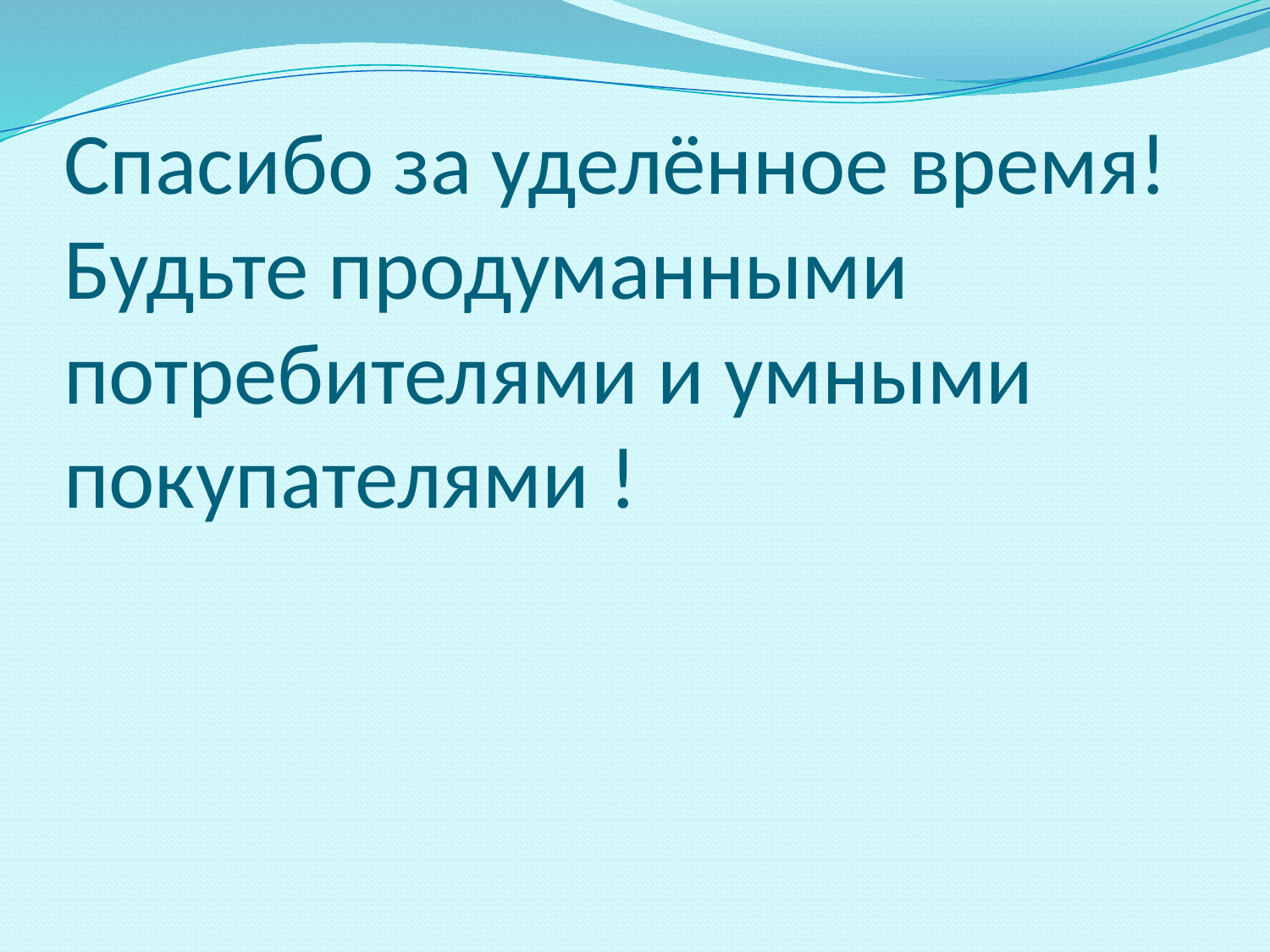

# Спасибо за уделённое время! Будьте продуманными потребителями и умными покупателями !